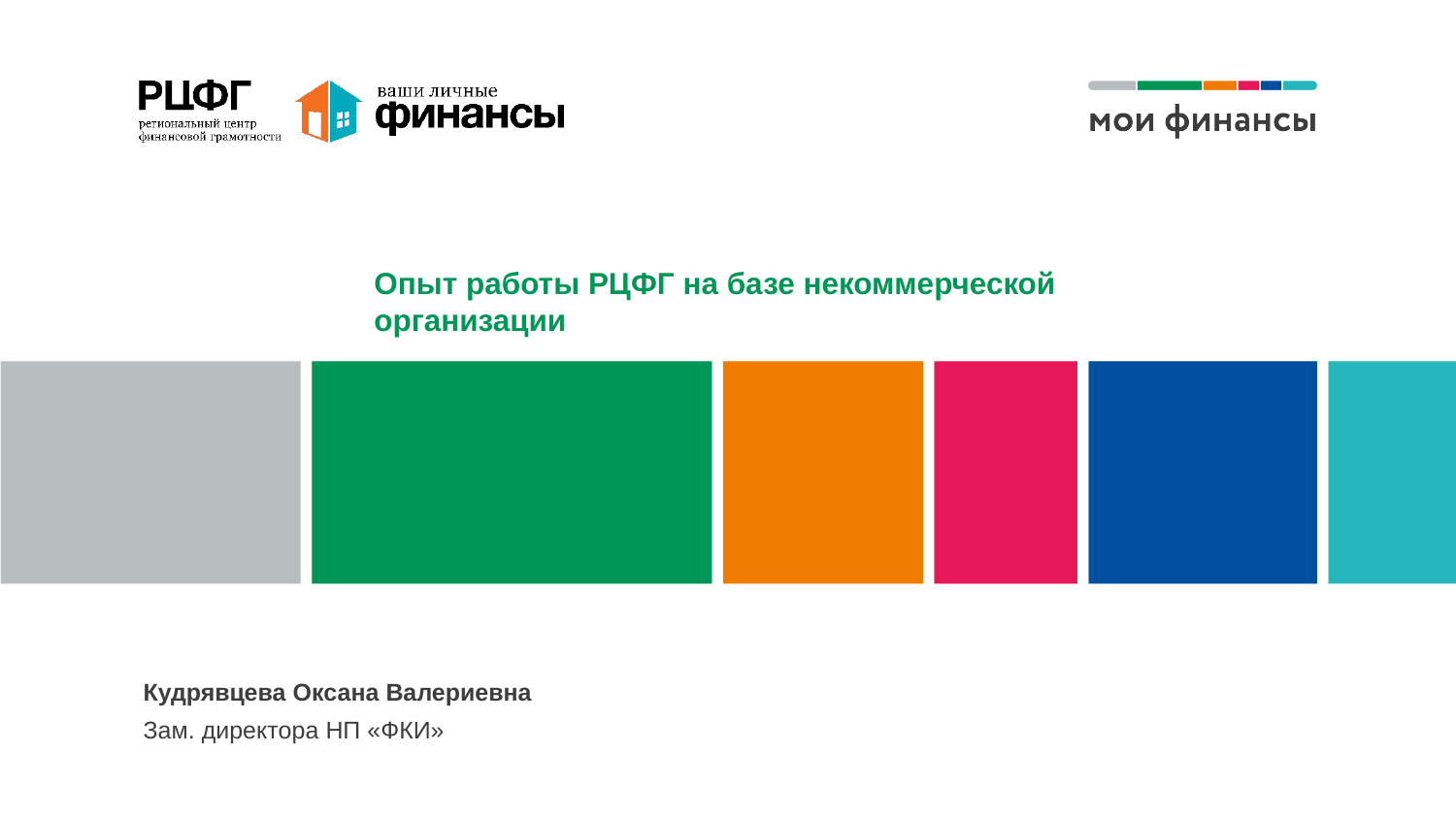

# Опыт работы РЦФГ на базе некоммерческой организации

Кудрявцева Оксана Валериевна
Зам. директора НП «ФКИ»